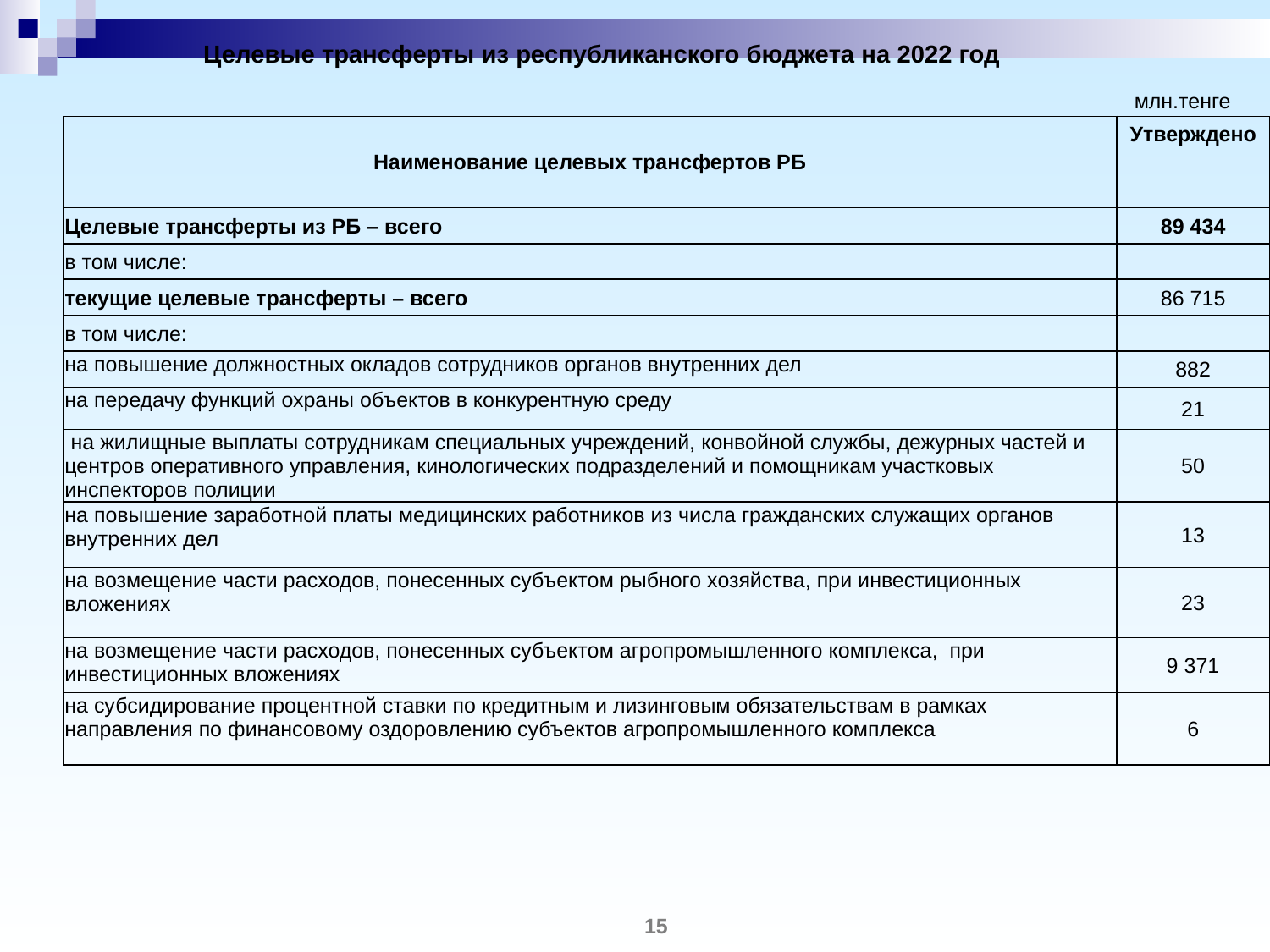

Целевые трансферты из республиканского бюджета на 2022 год
млн.тенге
| Наименование целевых трансфертов РБ | Утверждено |
| --- | --- |
| Целевые трансферты из РБ – всего | 89 434 |
| в том числе: |  |
| текущие целевые трансферты – всего | 86 715 |
| в том числе: |  |
| на повышение должностных окладов сотрудников органов внутренних дел | 882 |
| на передачу функций охраны объектов в конкурентную среду | 21 |
| на жилищные выплаты сотрудникам специальных учреждений, конвойной службы, дежурных частей и центров оперативного управления, кинологических подразделений и помощникам участковых инспекторов полиции | 50 |
| на повышение заработной платы медицинских работников из числа гражданских служащих органов внутренних дел | 13 |
| на возмещение части расходов, понесенных субъектом рыбного хозяйства, при инвестиционных вложениях | 23 |
| на возмещение части расходов, понесенных субъектом агропромышленного комплекса, при инвестиционных вложениях | 9 371 |
| на субсидирование процентной ставки по кредитным и лизинговым обязательствам в рамках направления по финансовому оздоровлению субъектов агропромышленного комплекса | 6 |
15